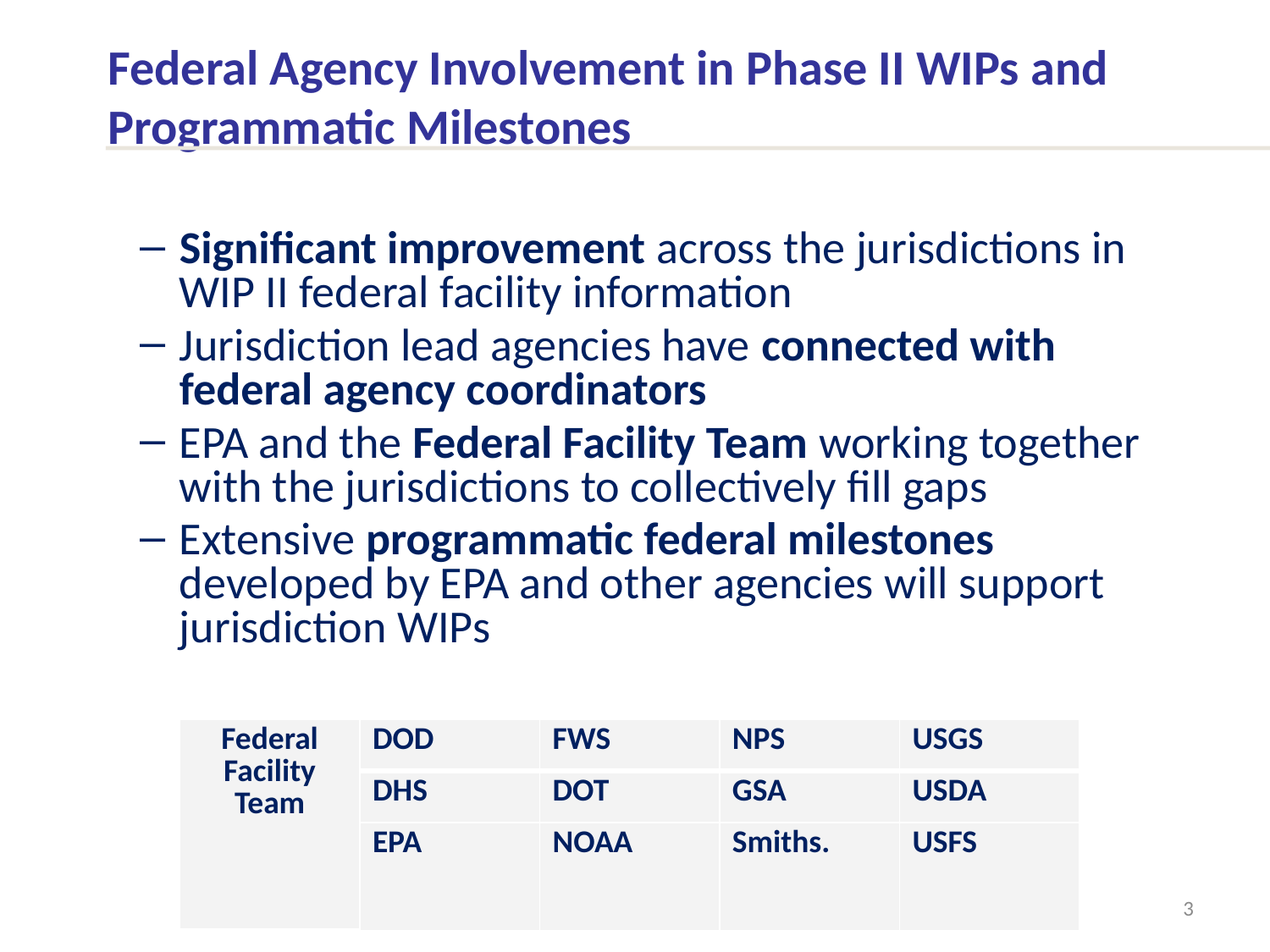

Federal Agency Involvement in Phase II WIPs and Programmatic Milestones

Significant improvement across the jurisdictions in WIP II federal facility information
Jurisdiction lead agencies have connected with federal agency coordinators
EPA and the Federal Facility Team working together with the jurisdictions to collectively fill gaps
Extensive programmatic federal milestones developed by EPA and other agencies will support jurisdiction WIPs
| Federal Facility Team | DOD | FWS | NPS | USGS |
| --- | --- | --- | --- | --- |
|  | DHS | DOT | GSA | USDA |
|  | EPA | NOAA | Smiths. | USFS |
3